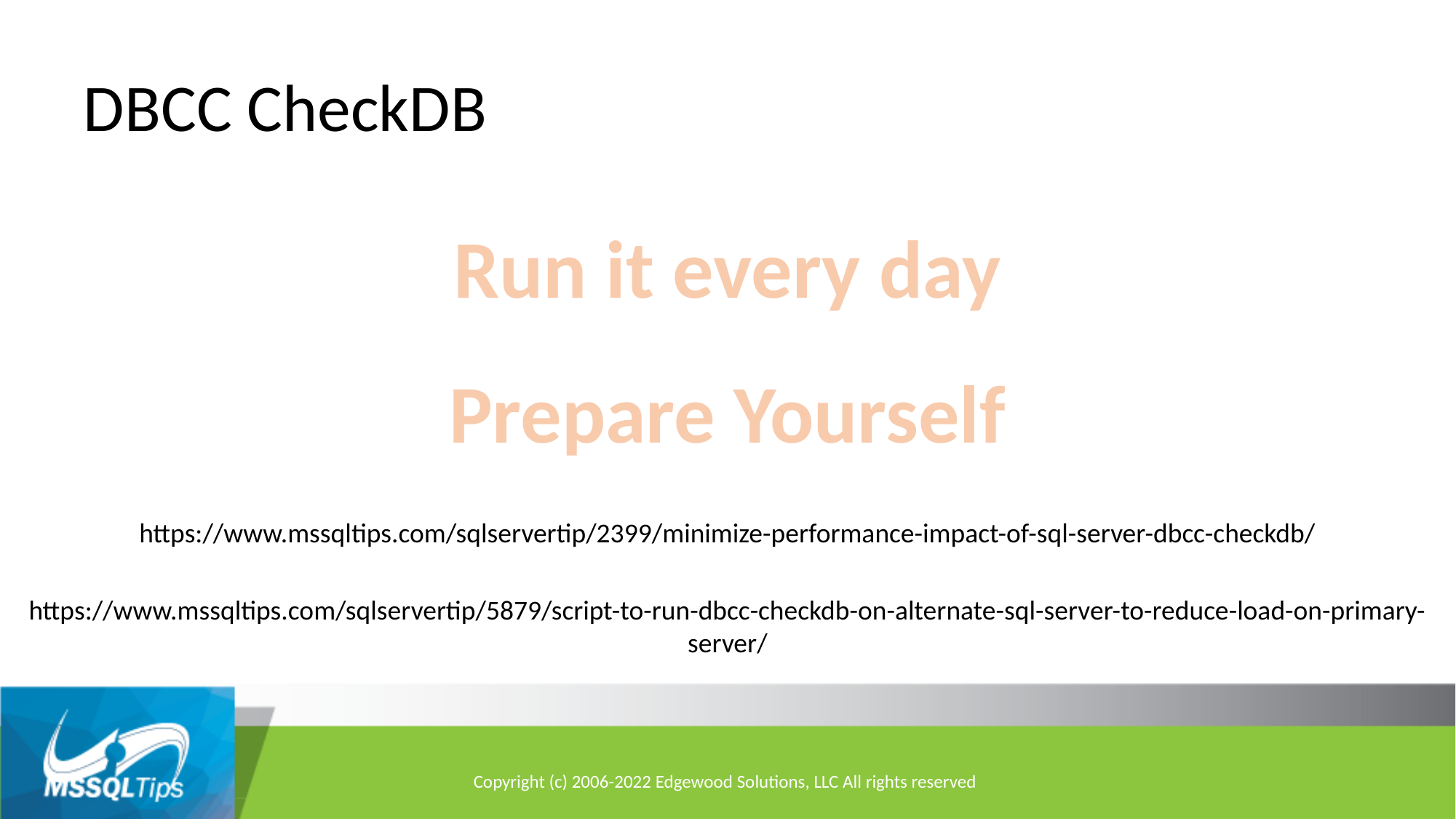

# DBCC CheckDB
Run it every day
Prepare Yourself
https://www.mssqltips.com/sqlservertip/2399/minimize-performance-impact-of-sql-server-dbcc-checkdb/
https://www.mssqltips.com/sqlservertip/5879/script-to-run-dbcc-checkdb-on-alternate-sql-server-to-reduce-load-on-primary-server/